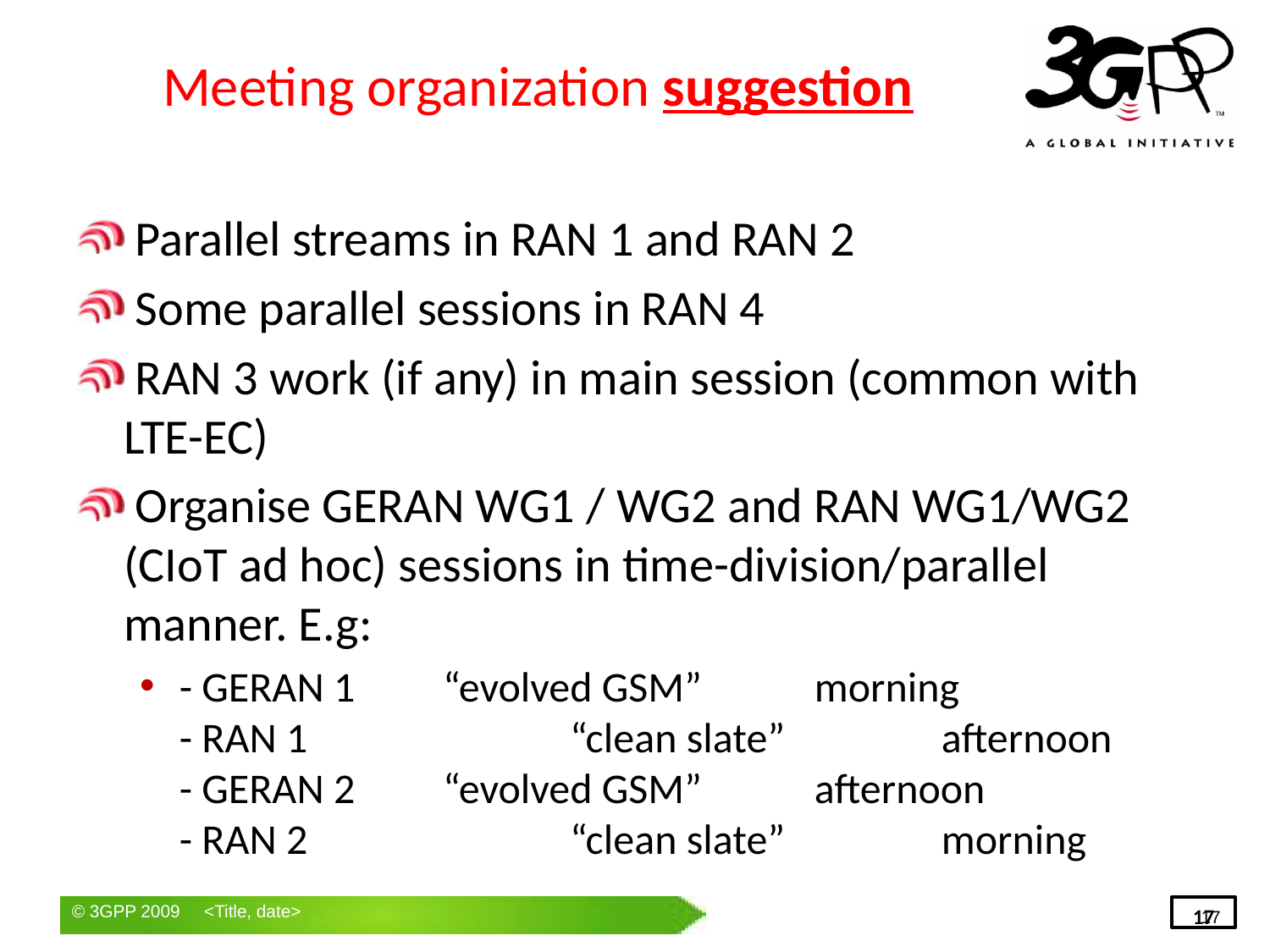

# Meeting organization suggestion
 Parallel streams in RAN 1 and RAN 2
 Some parallel sessions in RAN 4
 RAN 3 work (if any) in main session (common with LTE-EC)
 Organise GERAN WG1 / WG2 and RAN WG1/WG2 (CIoT ad hoc) sessions in time-division/parallel manner. E.g:
- GERAN 1	 “evolved GSM” 	morning
- RAN 1		 “clean slate” 		afternoon
- GERAN 2 	 “evolved GSM” 	afternoon
- RAN 2 		 “clean slate” 		morning

17